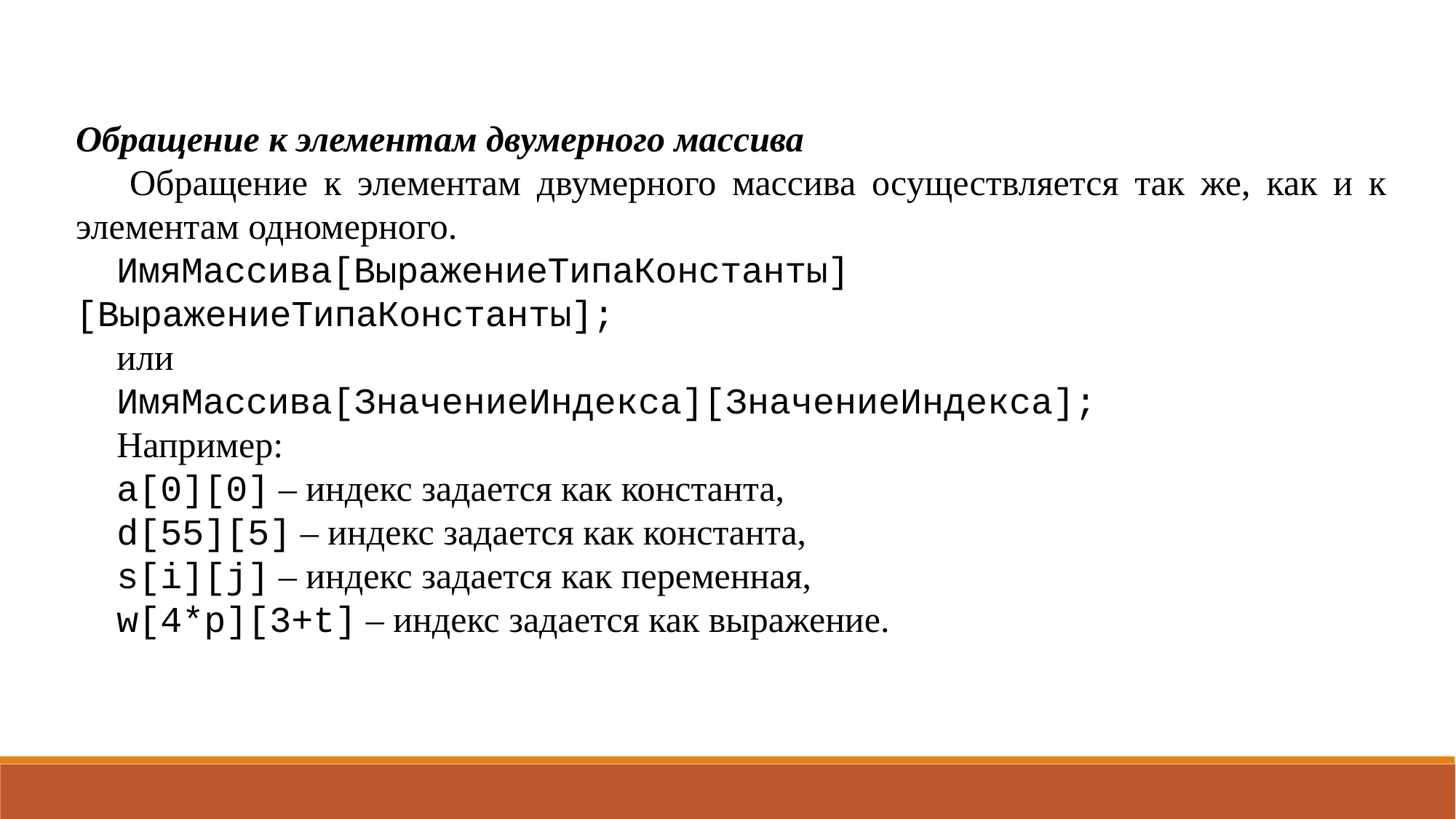

Обращение к элементам двумерного массива
Обращение к элементам двумерного массива осуществляется так же, как и к элементам одномерного.
ИмяМассива[ВыражениеТипаКонстанты][ВыражениеТипаКонстанты];
или
ИмяМассива[ЗначениеИндекса][ЗначениеИндекса];
Например:
a[0][0] – индекс задается как константа,
d[55][5] – индекс задается как константа,
s[i][j] – индекс задается как переменная,
w[4*p][3+t] – индекс задается как выражение.